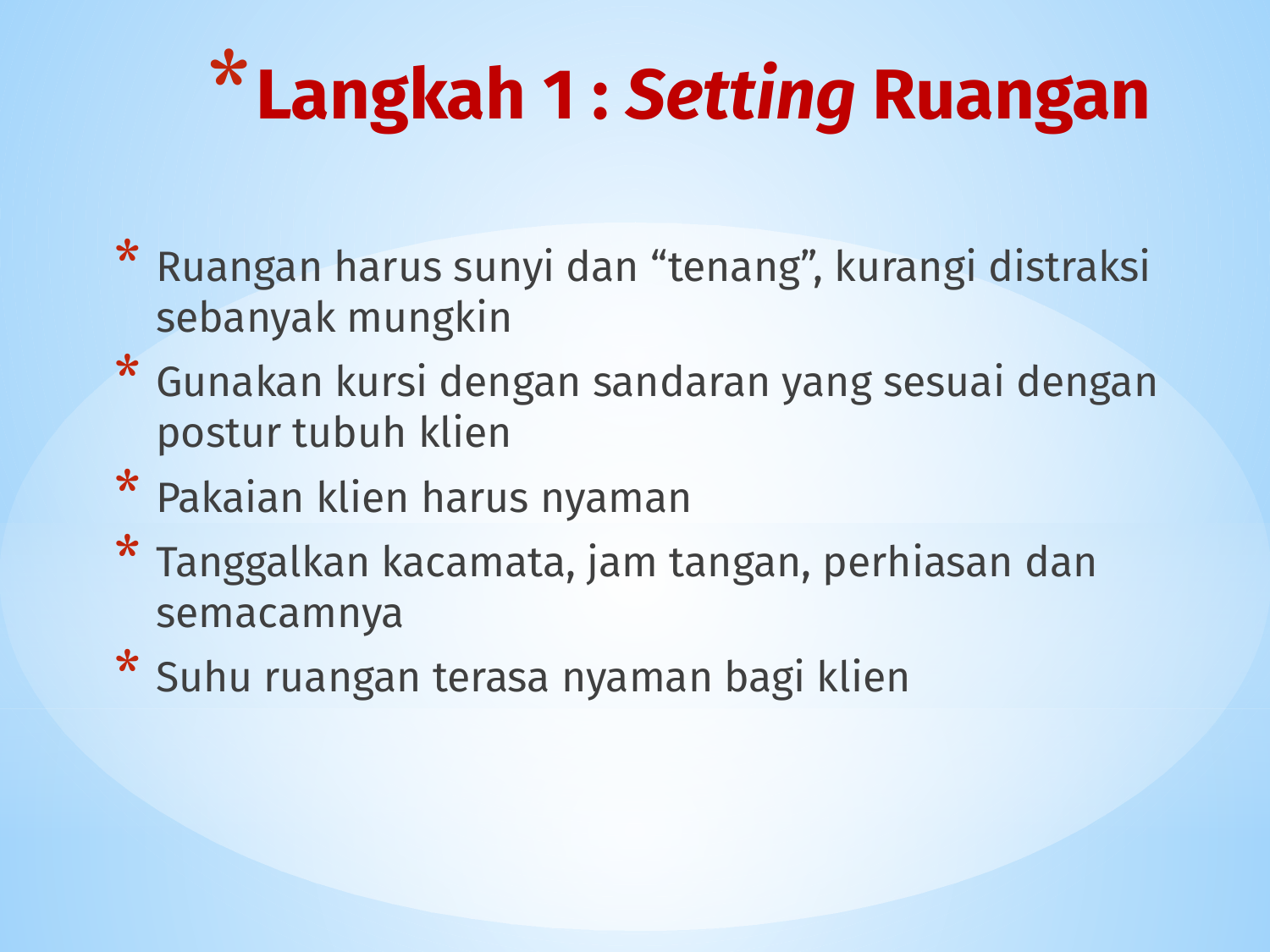

# Langkah 1 : Setting Ruangan
Ruangan harus sunyi dan “tenang”, kurangi distraksi sebanyak mungkin
Gunakan kursi dengan sandaran yang sesuai dengan postur tubuh klien
Pakaian klien harus nyaman
Tanggalkan kacamata, jam tangan, perhiasan dan semacamnya
Suhu ruangan terasa nyaman bagi klien